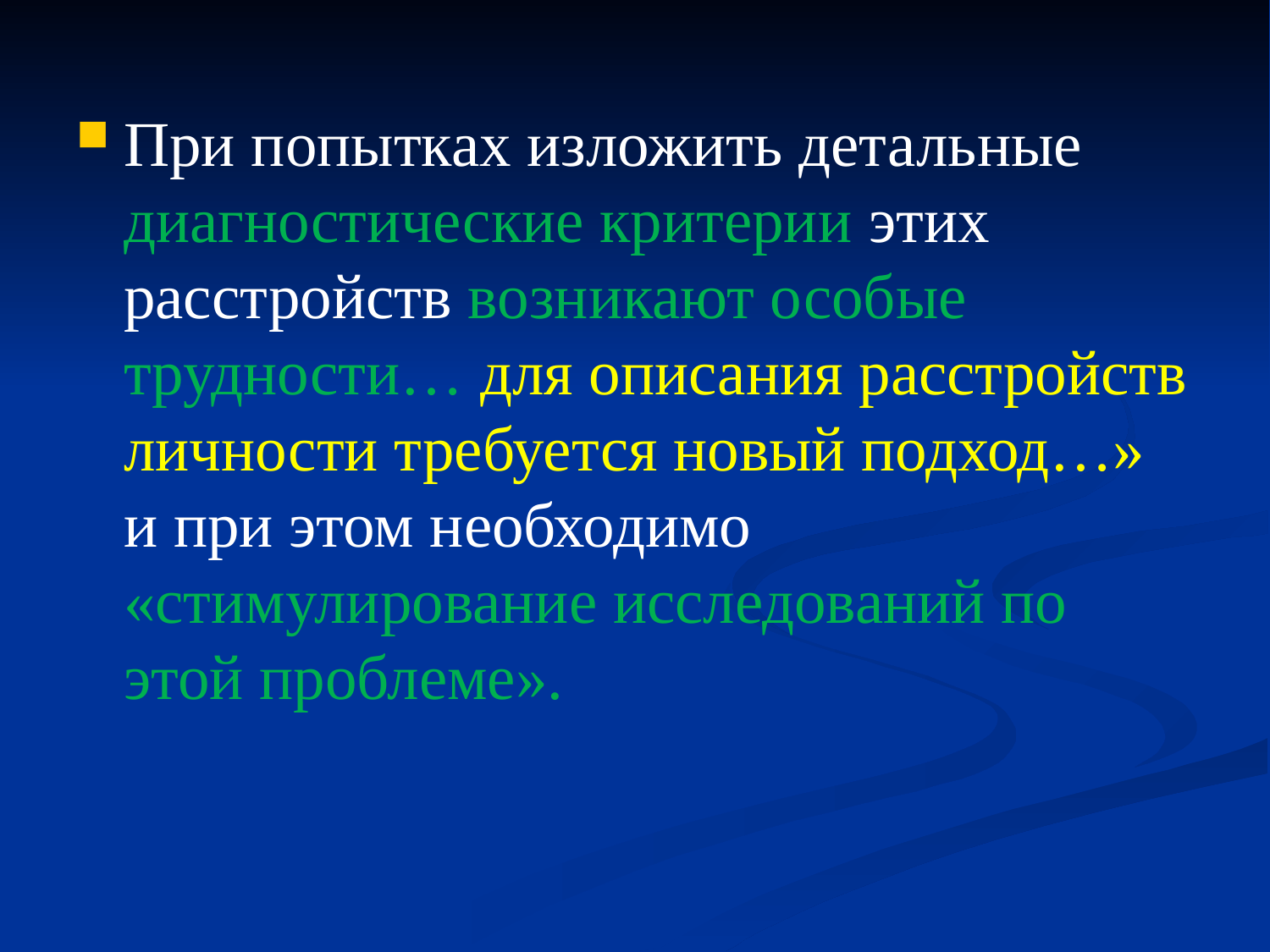

При попытках изложить детальные диагностические критерии этих расстройств возникают особые трудности… для описания расстройств личности требуется новый подход…» и при этом необходимо «стимулирование исследований по этой проблеме».